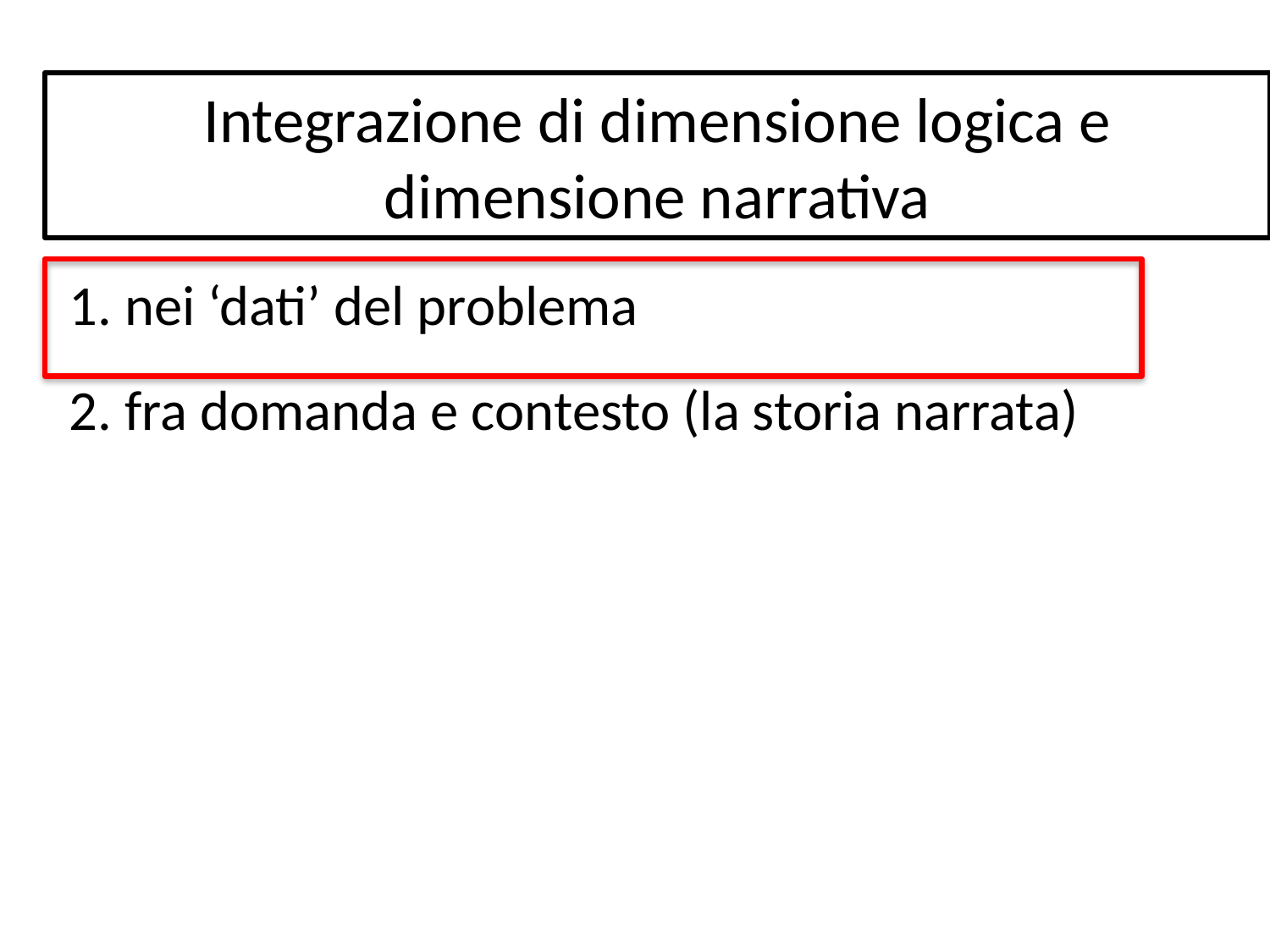

Integrazione di dimensione logica e dimensione narrativa

1. nei ‘dati’ del problema
2. fra domanda e contesto (la storia narrata)